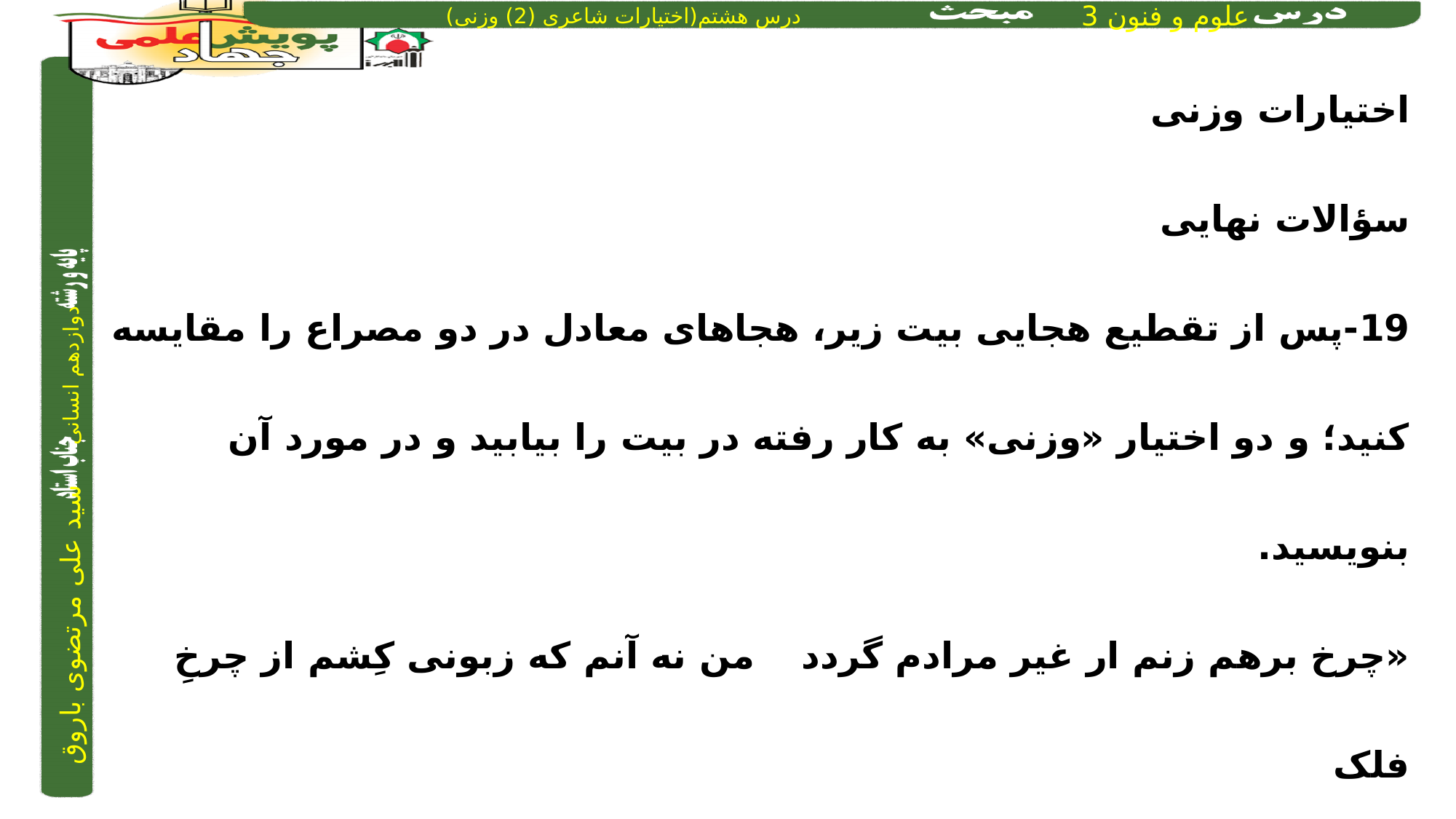

اختیارات وزنی
سؤالات نهایی
19-پس از تقطیع هجایی بیت زیر، هجاهای معادل در دو مصراع را مقایسه کنید؛ و دو اختیار «وزنی» به کار رفته در بیت را بیابید و در مورد آن بنویسید.
«چرخ برهم زنم ار غیر مرادم گردد	 	من نه آنم که زبونی کِشم از چرخِ فلک